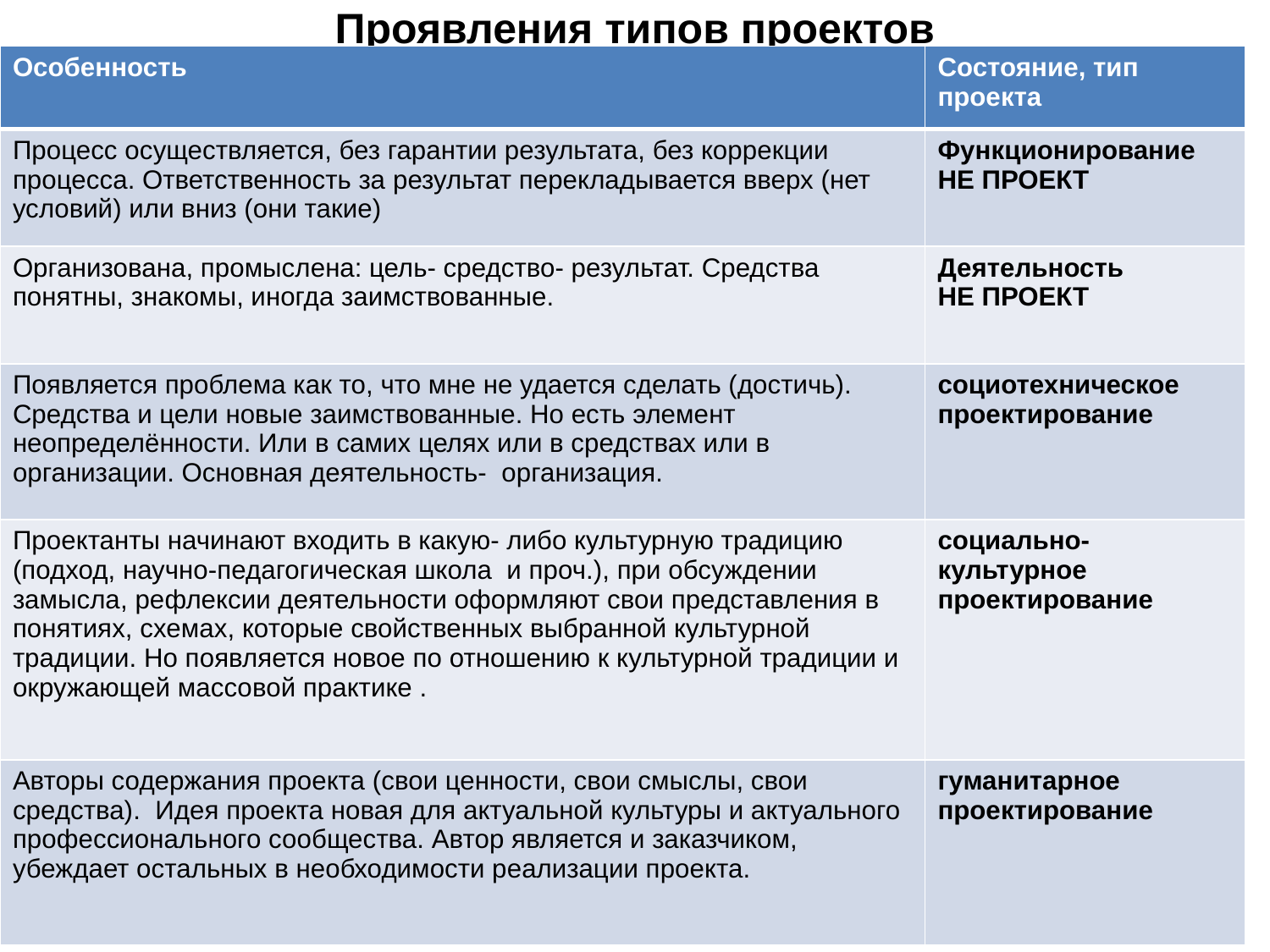

# Проявления типов проектов
| Особенность | Состояние, тип проекта |
| --- | --- |
| Процесс осуществляется, без гарантии результата, без коррекции процесса. Ответственность за результат перекладывается вверх (нет условий) или вниз (они такие) | Функционирование НЕ ПРОЕКТ |
| Организована, промыслена: цель- средство- результат. Средства понятны, знакомы, иногда заимствованные. | Деятельность НЕ ПРОЕКТ |
| Появляется проблема как то, что мне не удается сделать (достичь). Средства и цели новые заимствованные. Но есть элемент неопределённости. Или в самих целях или в средствах или в организации. Основная деятельность- организация. | социотехническое проектирование |
| Проектанты начинают входить в какую- либо культурную традицию (подход, научно-педагогическая школа и проч.), при обсуждении замысла, рефлексии деятельности оформляют свои представления в понятиях, схемах, которые свойственных выбранной культурной традиции. Но появляется новое по отношению к культурной традиции и окружающей массовой практике . | социально-культурное проектирование |
| Авторы содержания проекта (свои ценности, свои смыслы, свои средства). Идея проекта новая для актуальной культуры и актуального профессионального сообщества. Автор является и заказчиком, убеждает остальных в необходимости реализации проекта. | гуманитарное проектирование |